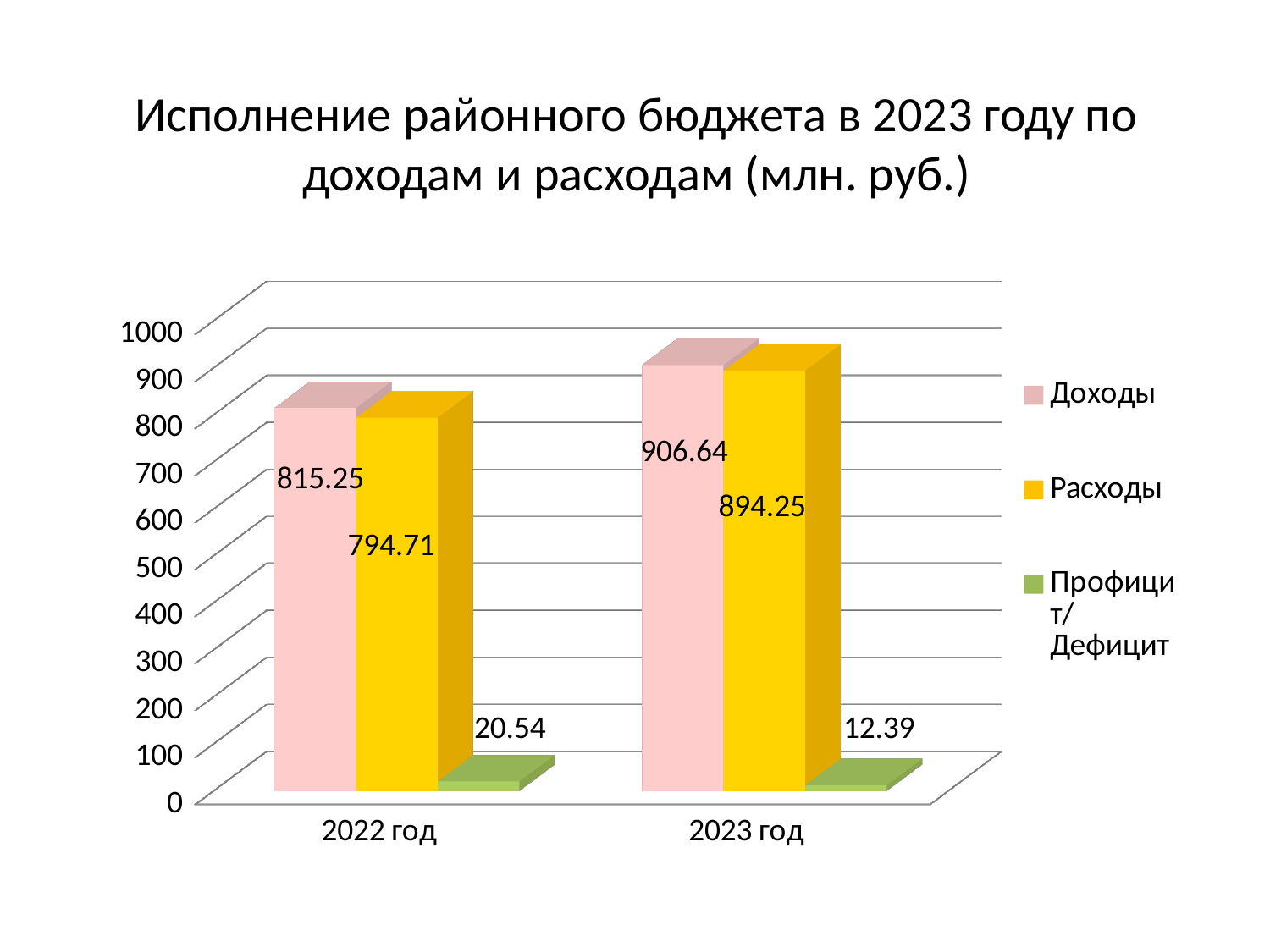

# Исполнение районного бюджета в 2023 году по доходам и расходам (млн. руб.)

[unsupported chart]